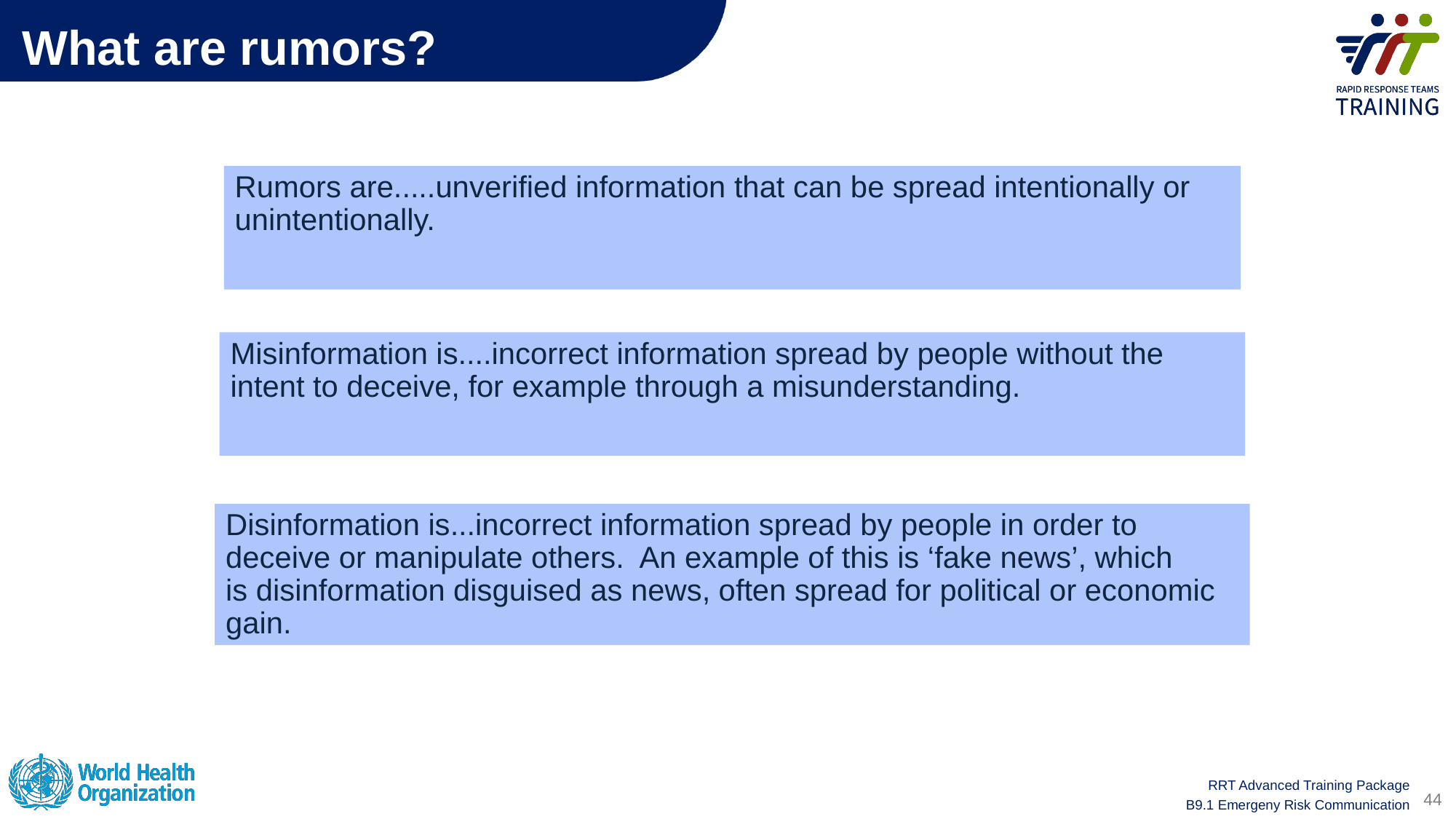

What are rumors?

Rumors are.....unverified information that can be spread intentionally or unintentionally.

Misinformation is....incorrect information spread by people without the intent to deceive, for example through a misunderstanding.

Disinformation is...incorrect information spread by people in order to deceive or manipulate others.  An example of this is ‘fake news’, which is disinformation disguised as news, often spread for political or economic gain.